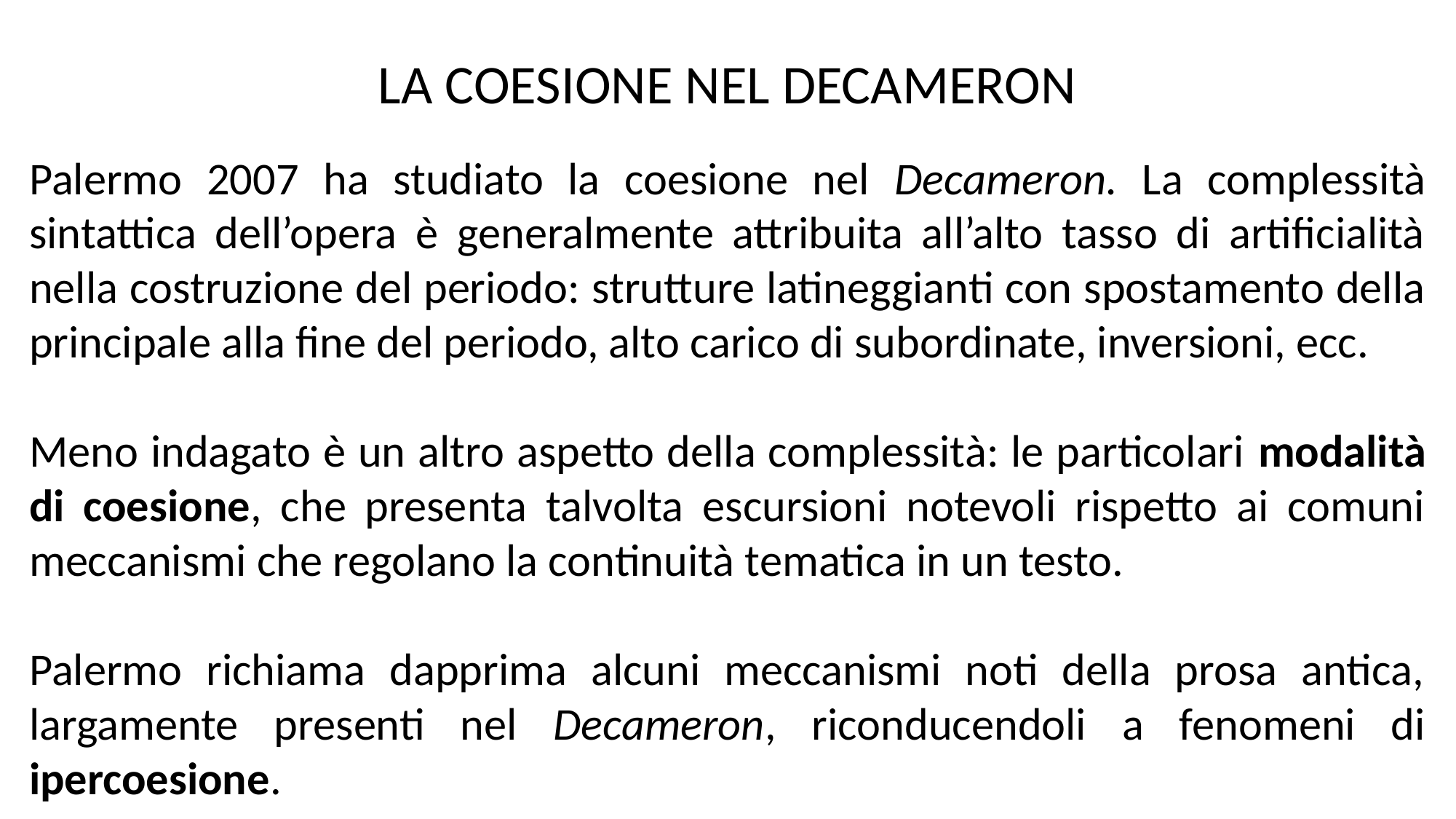

LA COESIONE NEL DECAMERON
Palermo 2007 ha studiato la coesione nel Decameron. La complessità sintattica dell’opera è generalmente attribuita all’alto tasso di artificialità nella costruzione del periodo: strutture latineggianti con spostamento della principale alla fine del periodo, alto carico di subordinate, inversioni, ecc.

Meno indagato è un altro aspetto della complessità: le particolari modalità di coesione, che presenta talvolta escursioni notevoli rispetto ai comuni meccanismi che regolano la continuità tematica in un testo.

Palermo richiama dapprima alcuni meccanismi noti della prosa antica, largamente presenti nel Decameron, riconducendoli a fenomeni di ipercoesione.